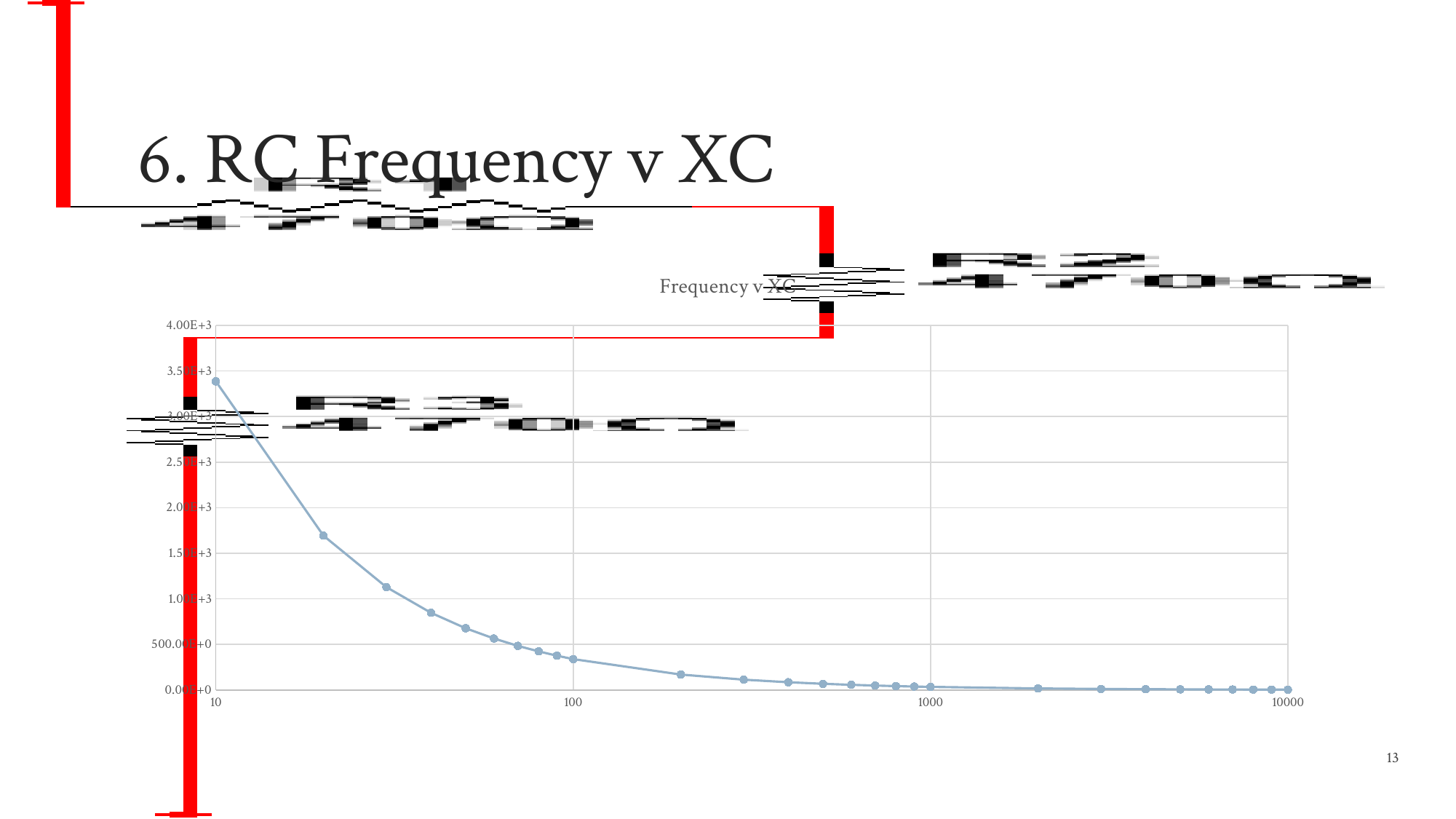

# 6. RC Frequency v XC

### Chart: Frequency v XC

| Category |  |
|---|---|
13